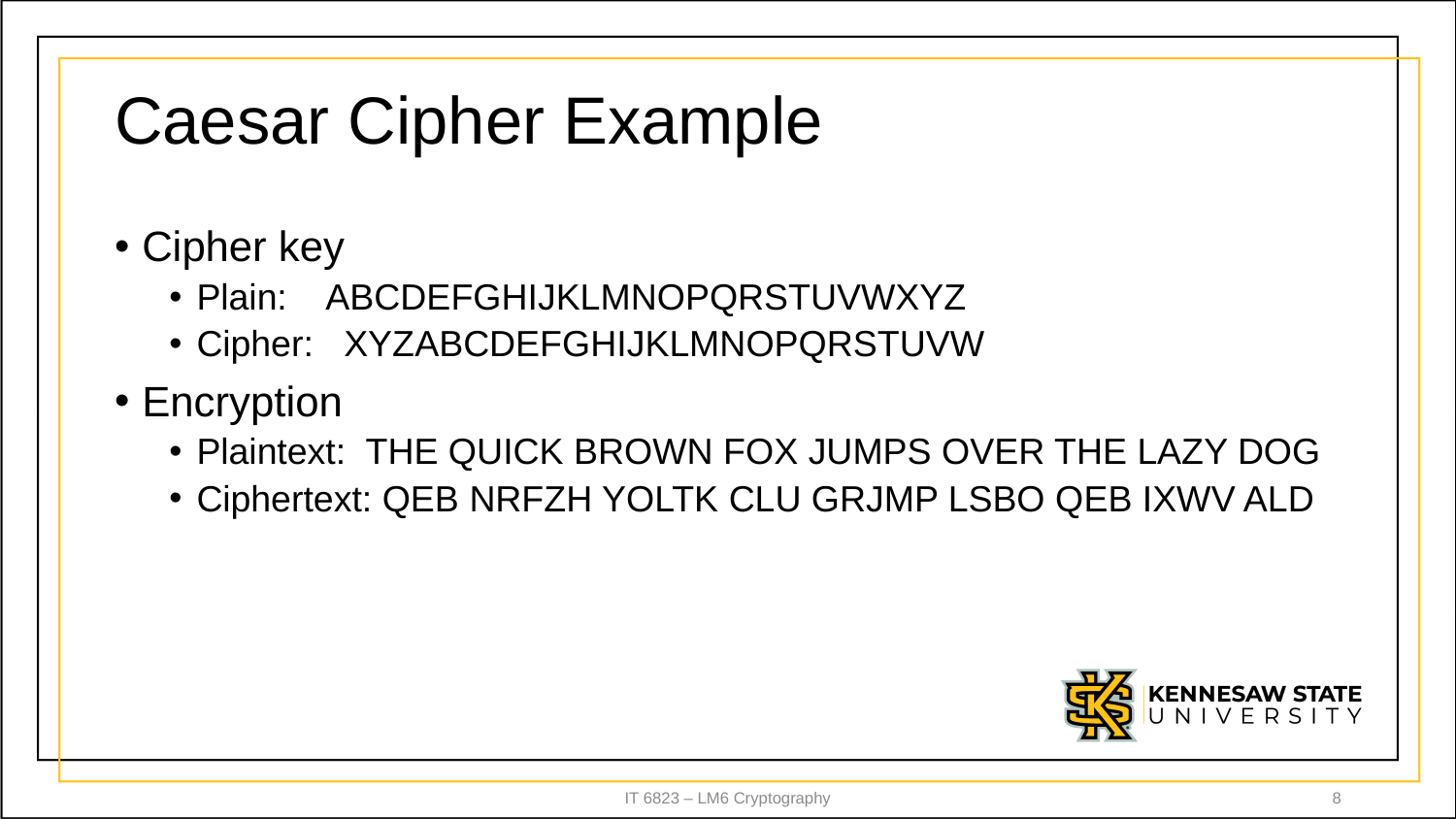

# Caesar Cipher Example
Cipher key
Plain:    ABCDEFGHIJKLMNOPQRSTUVWXYZ
Cipher:   XYZABCDEFGHIJKLMNOPQRSTUVW
Encryption
Plaintext:  THE QUICK BROWN FOX JUMPS OVER THE LAZY DOG
Ciphertext: QEB NRFZH YOLTK CLU GRJMP LSBO QEB IXWV ALD
IT 6823 – LM6 Cryptography
8